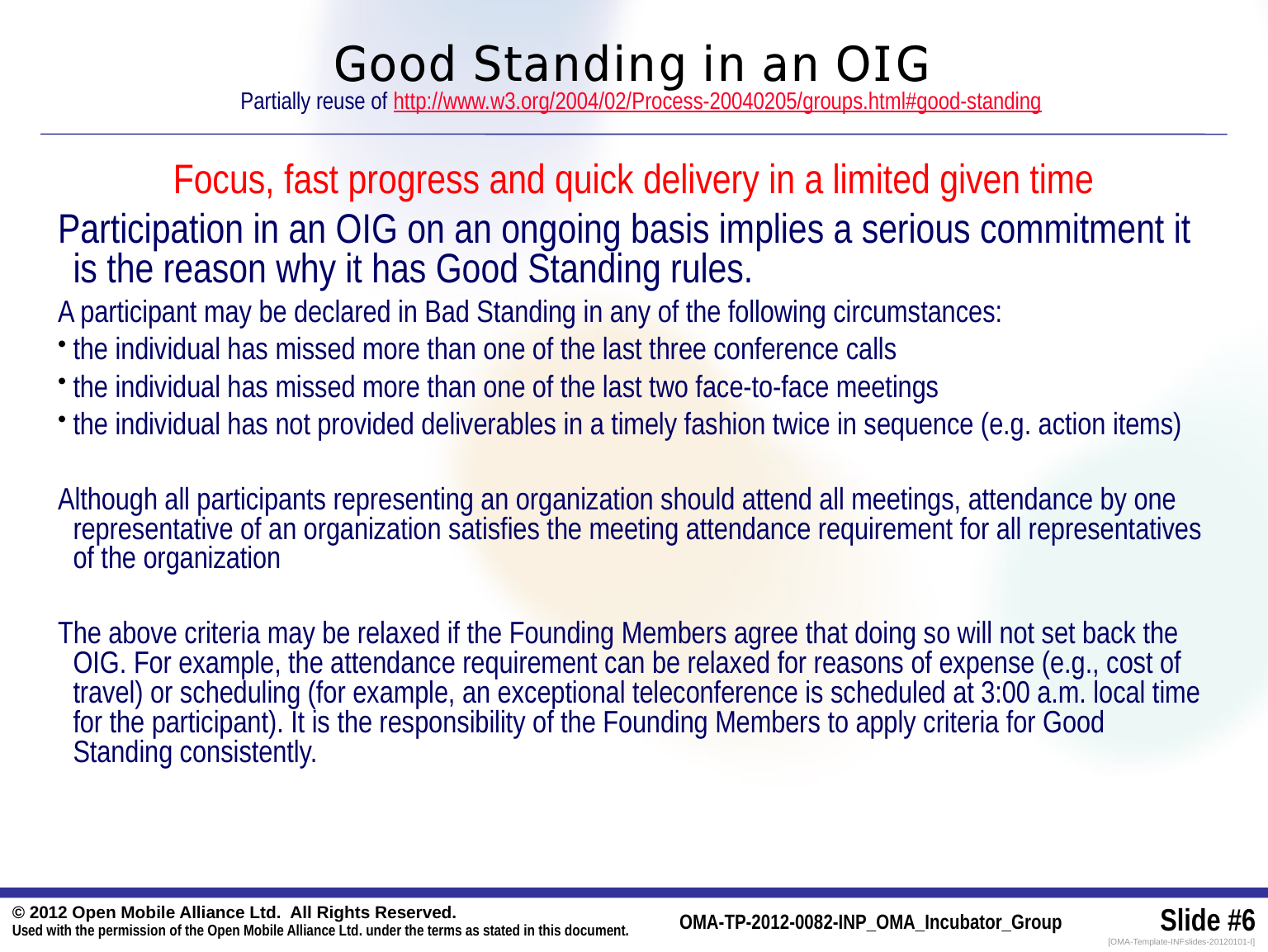

# Good Standing in an OIG Partially reuse of http://www.w3.org/2004/02/Process-20040205/groups.html#good-standing
Focus, fast progress and quick delivery in a limited given time
Participation in an OIG on an ongoing basis implies a serious commitment it is the reason why it has Good Standing rules.
A participant may be declared in Bad Standing in any of the following circumstances:
the individual has missed more than one of the last three conference calls
the individual has missed more than one of the last two face-to-face meetings
the individual has not provided deliverables in a timely fashion twice in sequence (e.g. action items)

Although all participants representing an organization should attend all meetings, attendance by one representative of an organization satisfies the meeting attendance requirement for all representatives of the organization

The above criteria may be relaxed if the Founding Members agree that doing so will not set back the OIG. For example, the attendance requirement can be relaxed for reasons of expense (e.g., cost of travel) or scheduling (for example, an exceptional teleconference is scheduled at 3:00 a.m. local time for the participant). It is the responsibility of the Founding Members to apply criteria for Good Standing consistently.